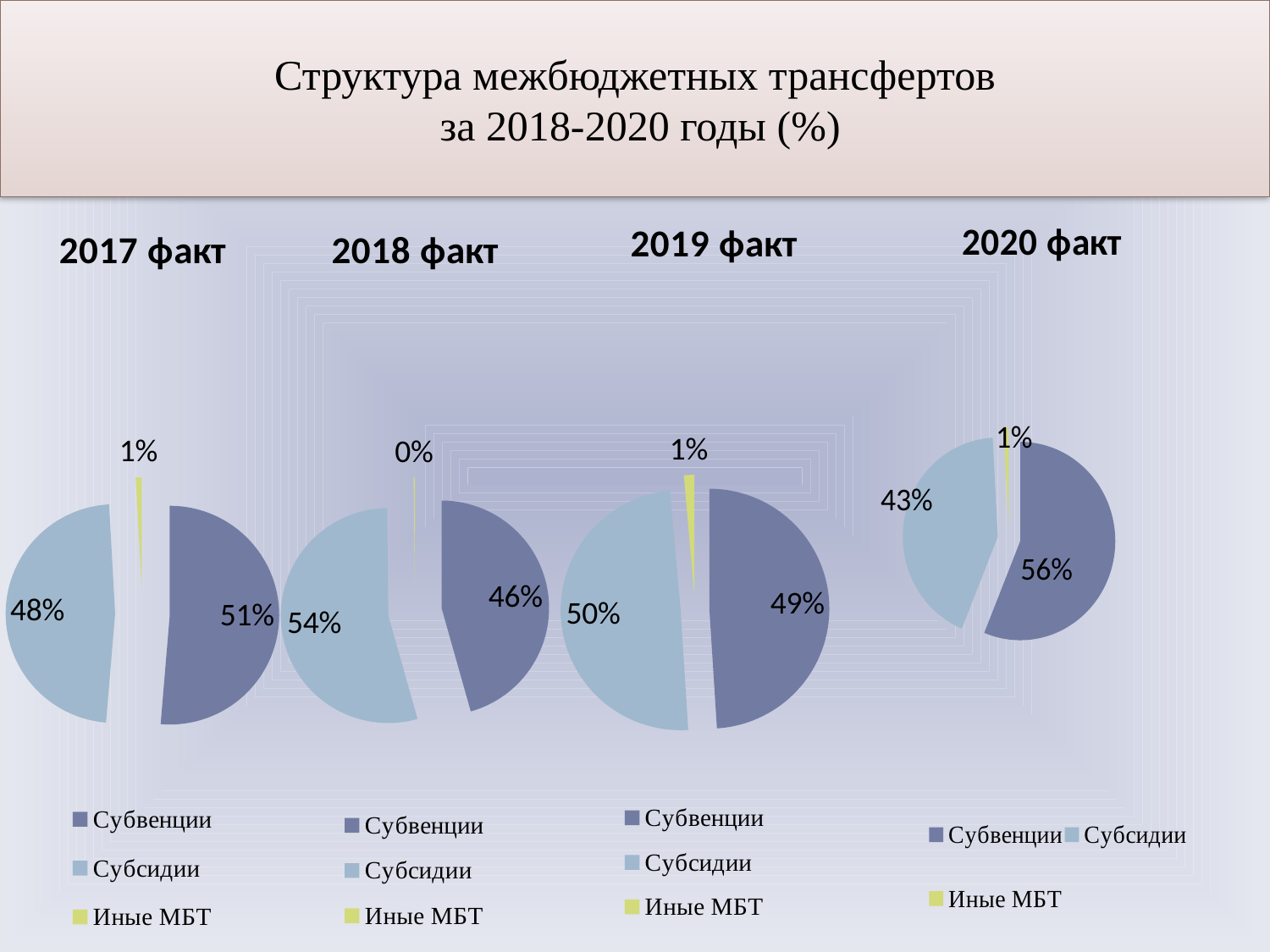

# Структура межбюджетных трансфертов за 2018-2020 годы (%)

### Chart: 2020 факт

| Category | 2020 |
|---|---|
| Субвенции | 351344.1 |
| Субсидии | 268634.7 |
| Иные МБТ | 5384.7 |

### Chart: 2017 факт

| Category | Продажи |
|---|---|
| Субвенции | 349191.7 |
| Субсидии | 325269.8 |
| Иные МБТ | 5921.7 |

### Chart: 2018 факт

| Category | 2018 |
|---|---|
| Субвенции | 362056.9 |
| Субсидии   | 430270.5 |
| Иные МБТ | 1371.9 |

### Chart: 2019 факт

| Category | 2019 |
|---|---|
| Субвенции | 393937.9 |
| Субсидии   | 398879.1 |
| Иные МБТ | 11289.7 |